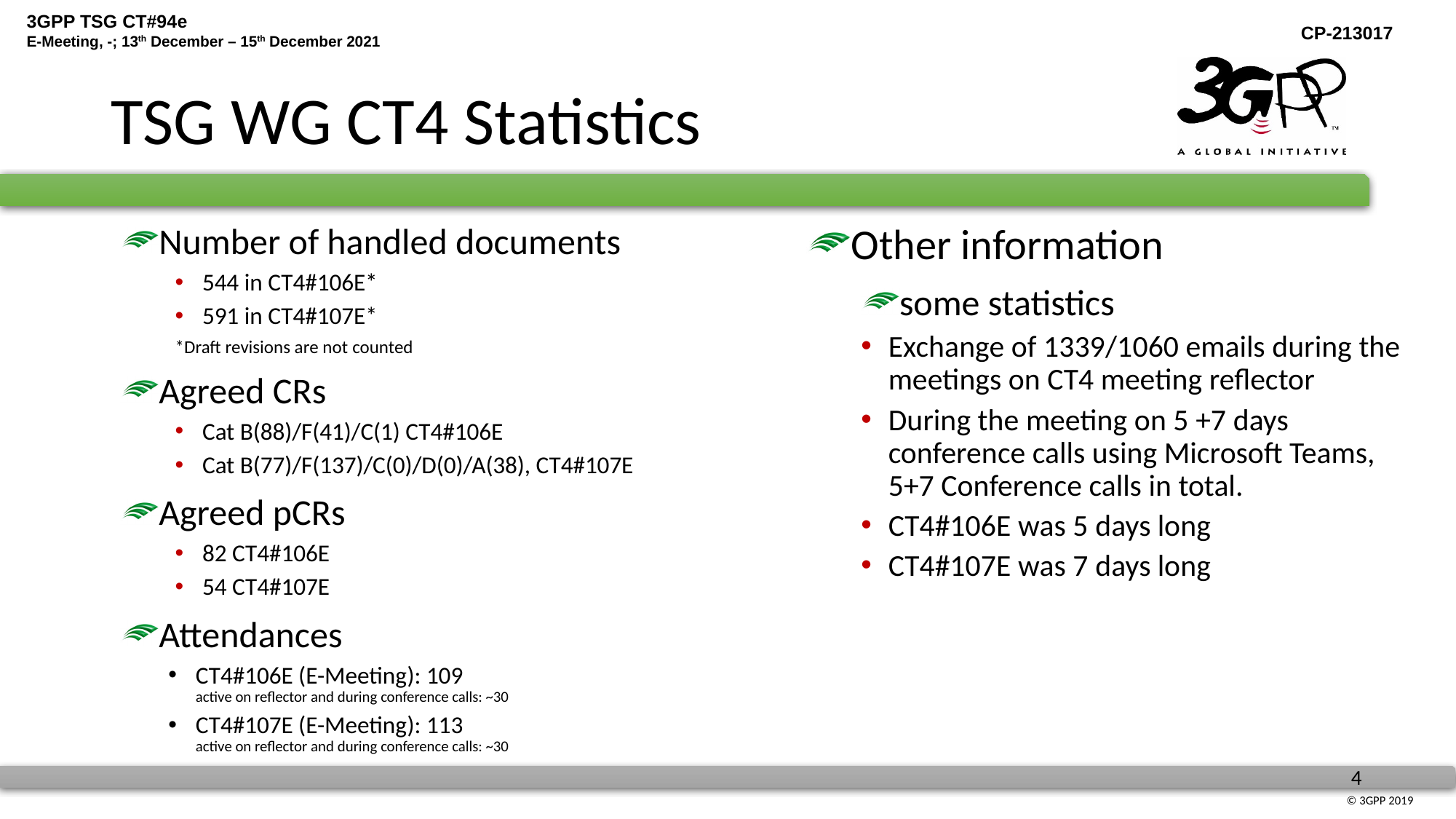

# TSG WG CT4 Statistics
Number of handled documents
544 in CT4#106E*
591 in CT4#107E*
*Draft revisions are not counted
Agreed CRs
Cat B(88)/F(41)/C(1) CT4#106E
Cat B(77)/F(137)/C(0)/D(0)/A(38), CT4#107E
Agreed pCRs
82 CT4#106E
54 CT4#107E
Attendances
CT4#106E (E-Meeting): 109
active on reflector and during conference calls: ~30
CT4#107E (E-Meeting): 113
active on reflector and during conference calls: ~30

Other information
some statistics
Exchange of 1339/1060 emails during the meetings on CT4 meeting reflector
During the meeting on 5 +7 days conference calls using Microsoft Teams, 5+7 Conference calls in total.
CT4#106E was 5 days long
CT4#107E was 7 days long